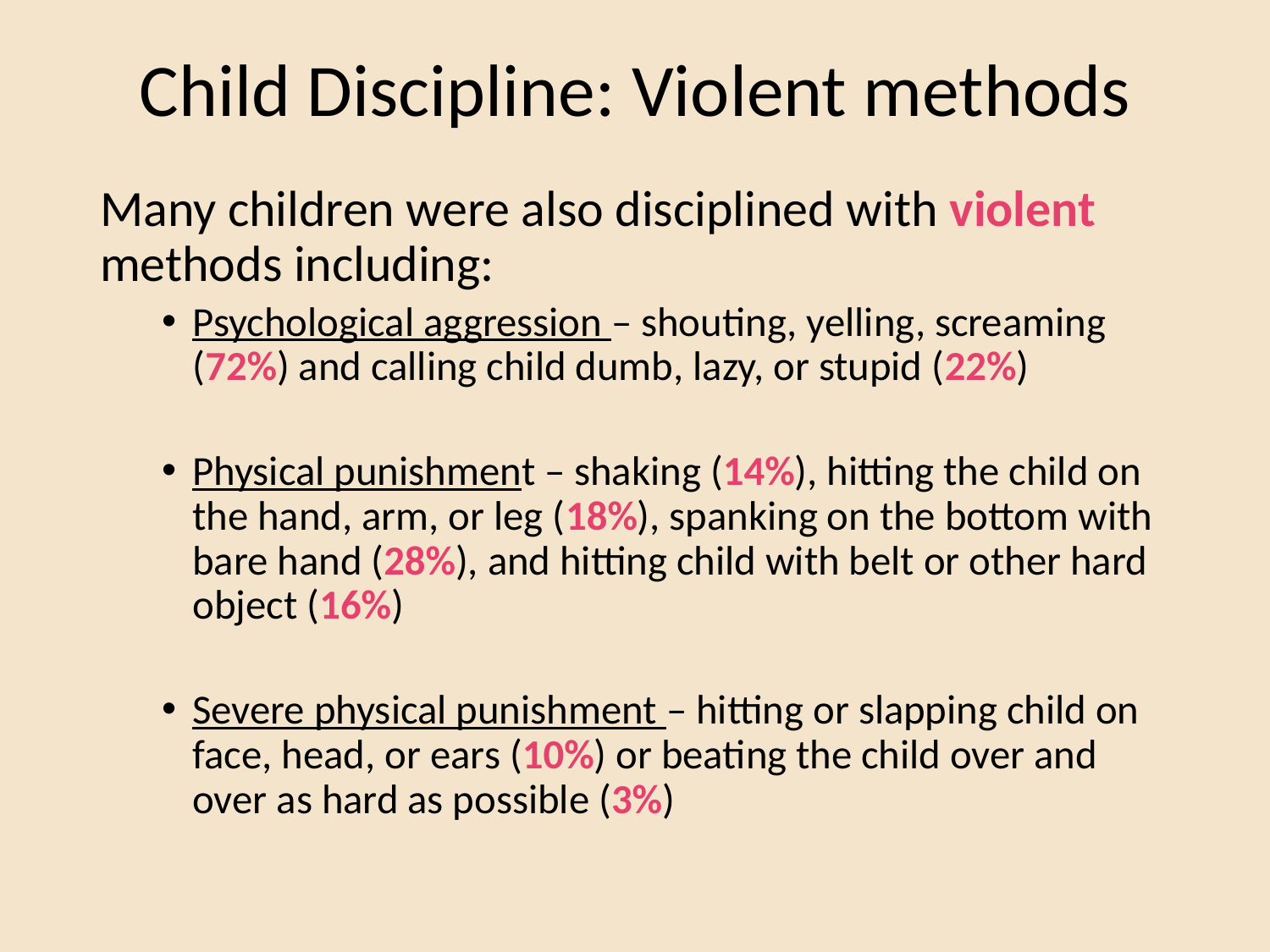

# Child Discipline: Violent methods
Many children were also disciplined with violent methods including:
Psychological aggression – shouting, yelling, screaming (72%) and calling child dumb, lazy, or stupid (22%)

Physical punishment – shaking (14%), hitting the child on the hand, arm, or leg (18%), spanking on the bottom with bare hand (28%), and hitting child with belt or other hard object (16%)

Severe physical punishment – hitting or slapping child on face, head, or ears (10%) or beating the child over and over as hard as possible (3%)